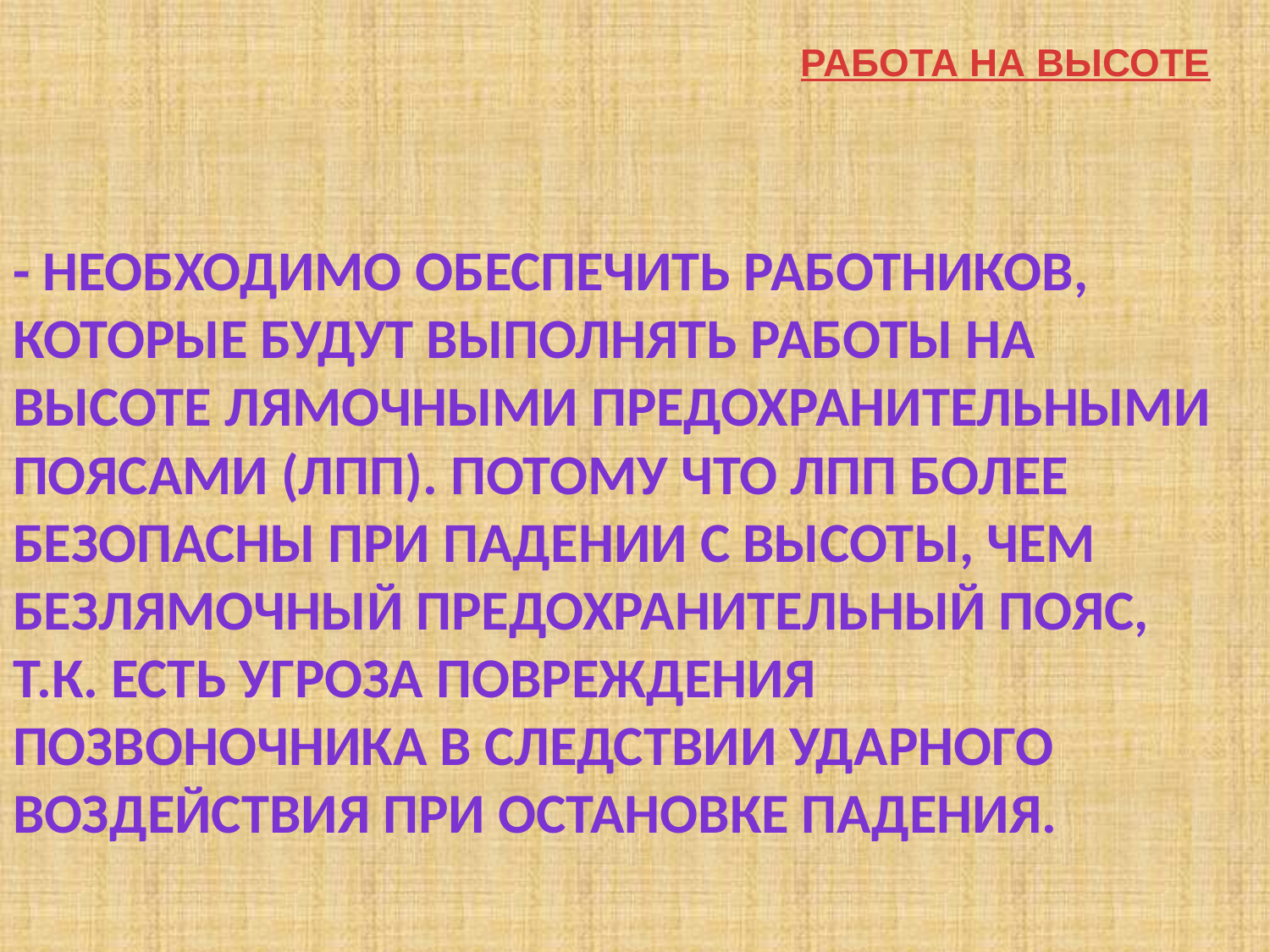

РАБОТА НА ВЫСОТЕ
# - необходимо обеспечить работников, которые будут выполнять работы на высоте лямочными предохранительными поясами (ЛПП). Потому что ЛПП более безопасны при падении с высоты, чем безлямочный предохранительный пояс, т.к. есть угроза повреждения позвоночника в следствии ударного воздействия при остановке падения.